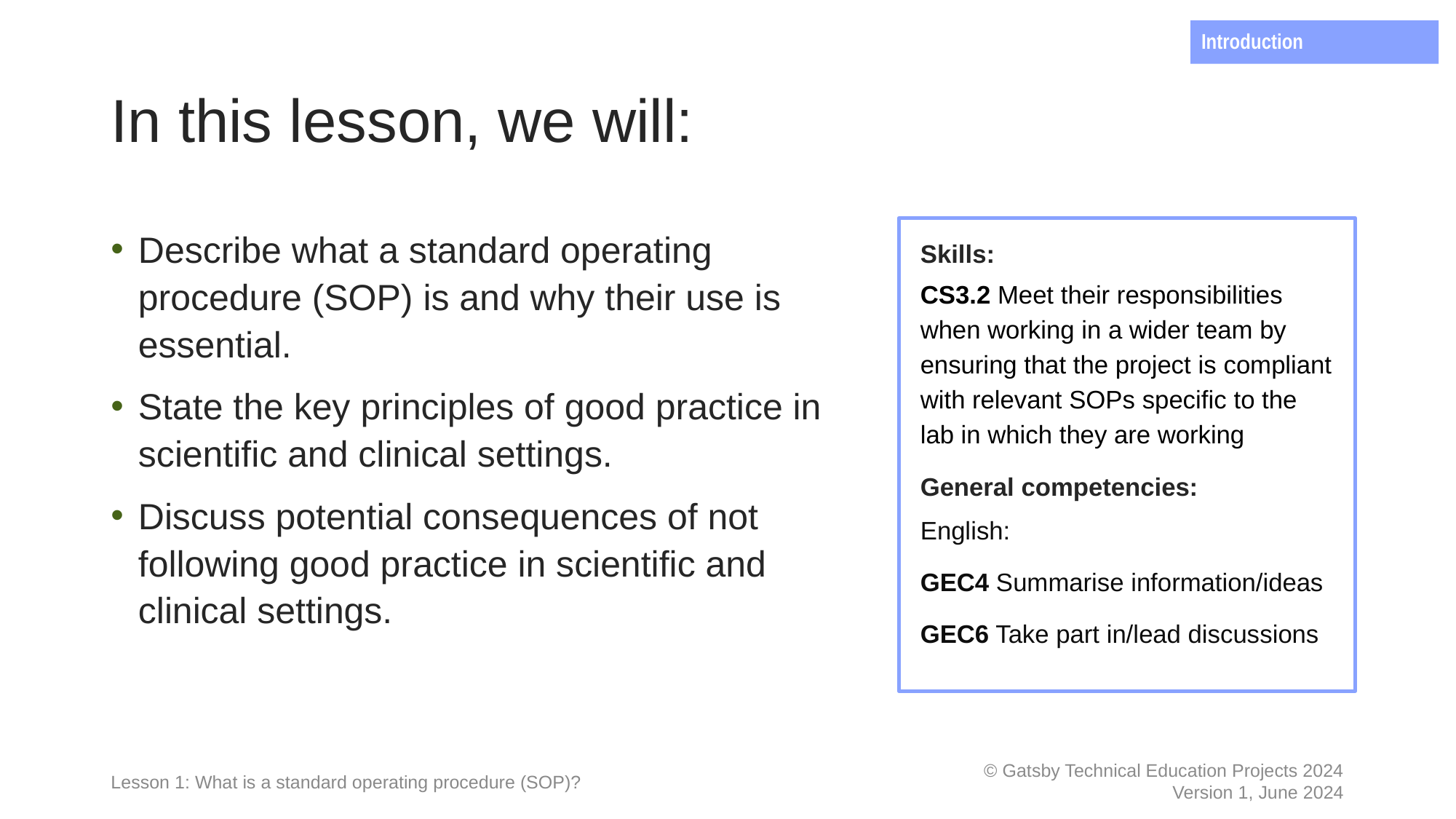

Introduction
# In this lesson, we will:
Describe what a standard operating procedure (SOP) is and why their use is essential.
State the key principles of good practice in scientific and clinical settings.
Discuss potential consequences of not following good practice in scientific and clinical settings.
Skills:
CS3.2 Meet their responsibilities when working in a wider team by ensuring that the project is compliant with relevant SOPs specific to the lab in which they are working
General competencies:
English:
GEC4 Summarise information/ideas
GEC6 Take part in/lead discussions
Lesson 1: What is a standard operating procedure (SOP)?